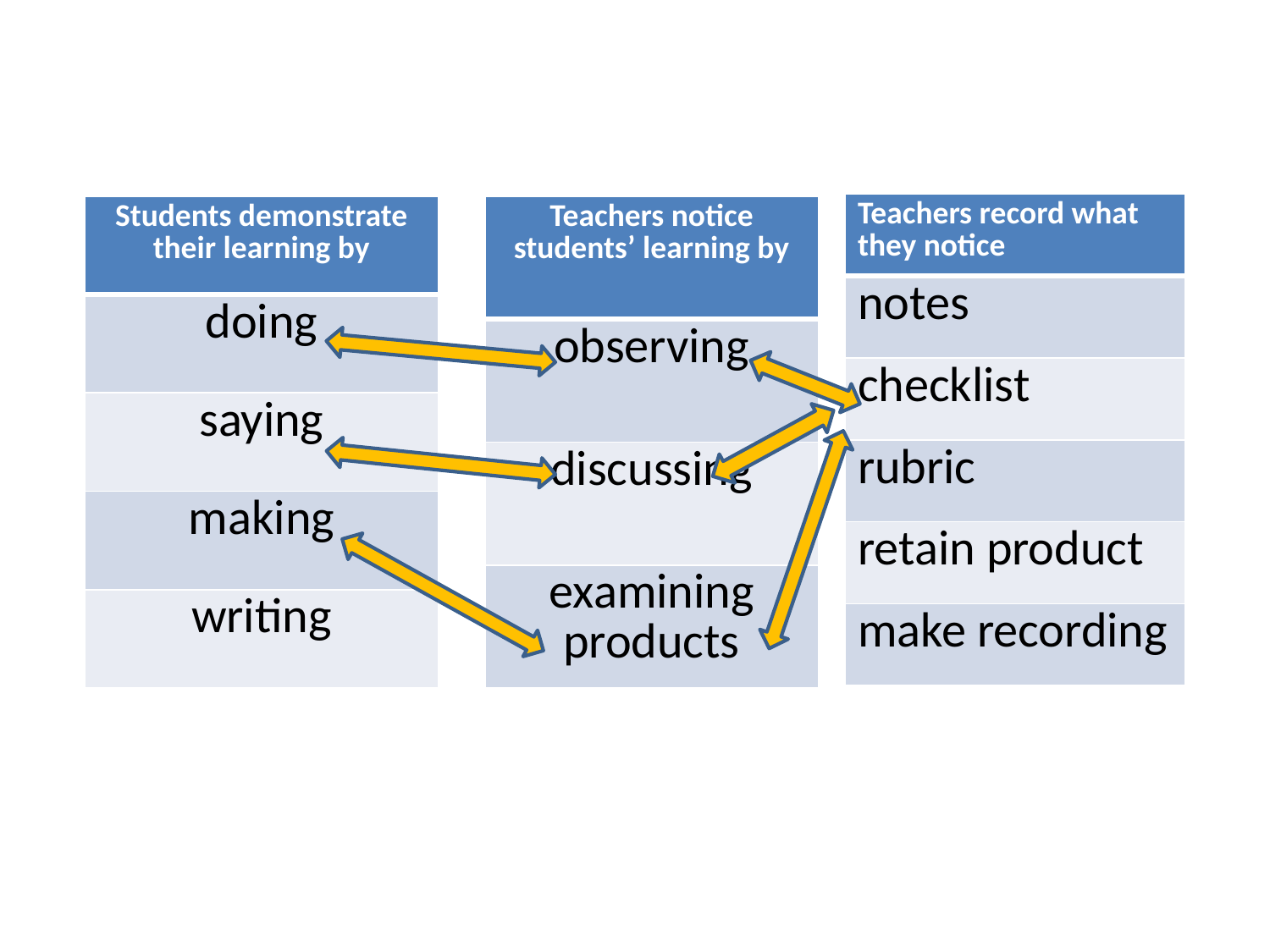

| Teachers record what they notice |
| --- |
| notes |
| checklist |
| rubric |
| retain product |
| make recording |
| Students demonstrate their learning by |
| --- |
| doing |
| saying |
| making |
| writing |
| Teachers notice students’ learning by |
| --- |
| observing |
| discussing |
| examining products |